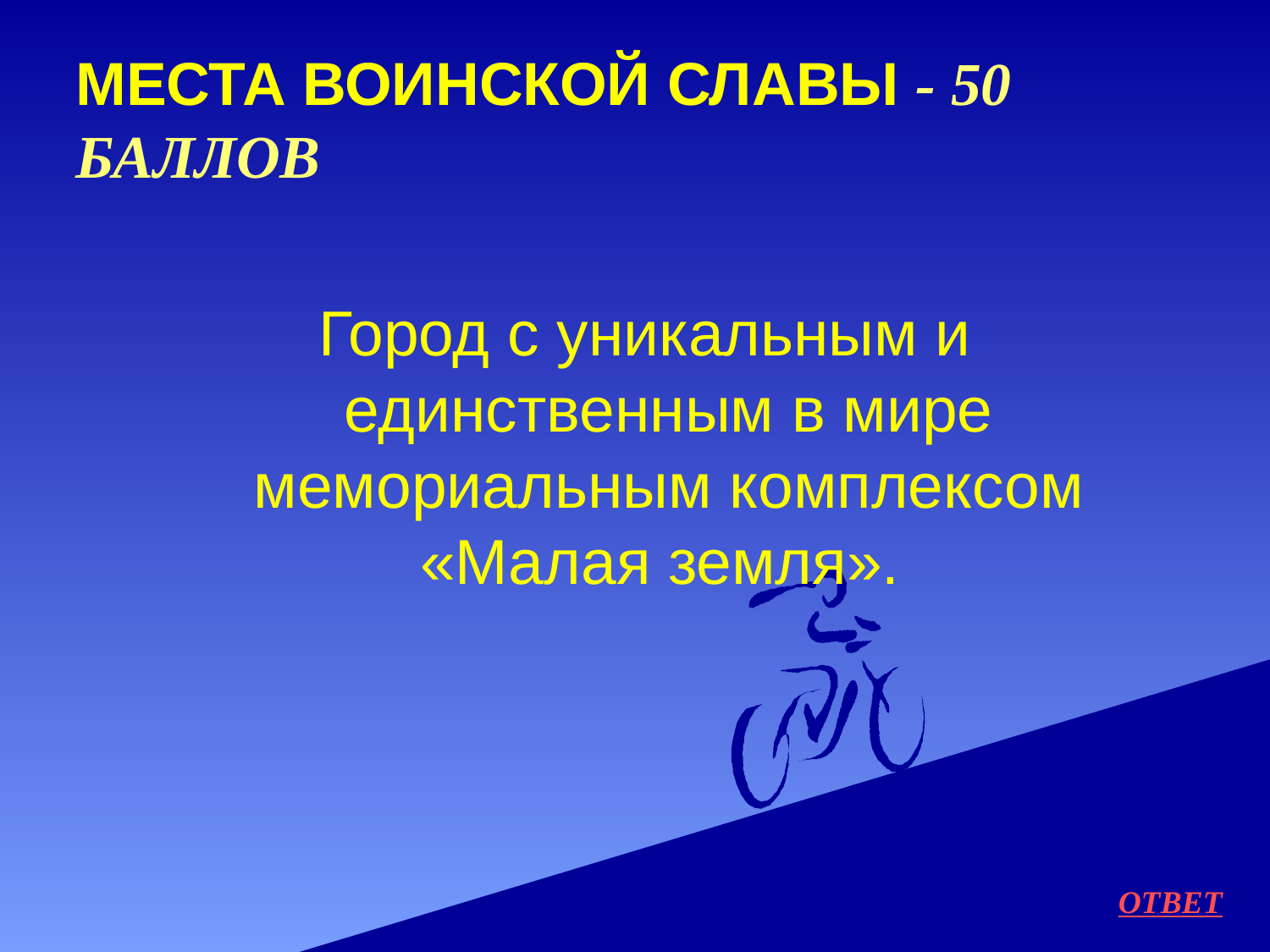

# Места Воинской славы - 50 баллов
Город с уникальным и единственным в мире мемориальным комплексом «Малая земля».
ОТВЕТ